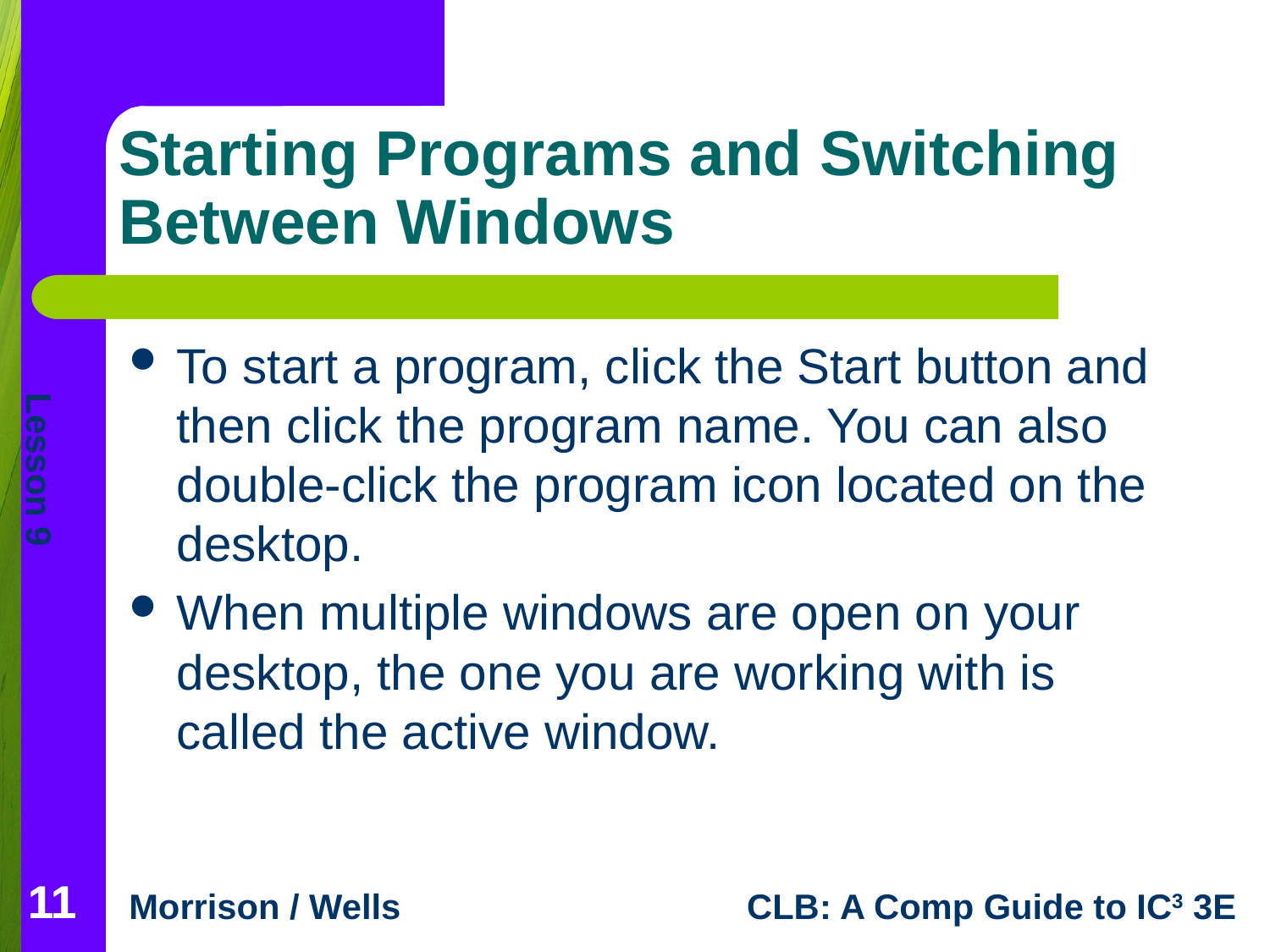

# Starting Programs and Switching Between Windows
To start a program, click the Start button and then click the program name. You can also double-click the program icon located on the desktop.
When multiple windows are open on your desktop, the one you are working with is called the active window.
11
11
11